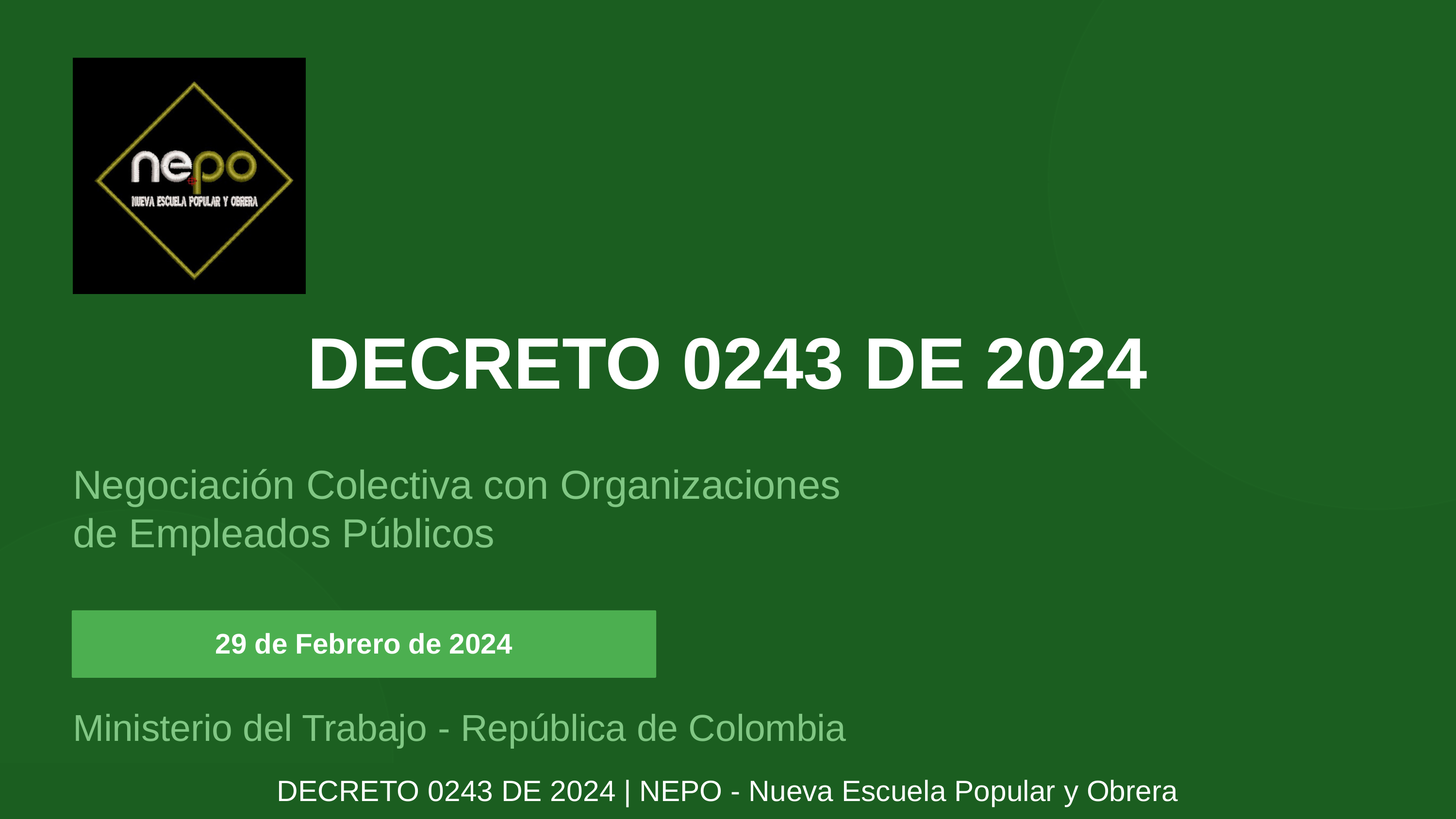

DECRETO 0243 DE 2024

Negociación Colectiva con Organizaciones
de Empleados Públicos

29 de Febrero de 2024

Ministerio del Trabajo - República de Colombia

DECRETO 0243 DE 2024 | NEPO - Nueva Escuela Popular y Obrera